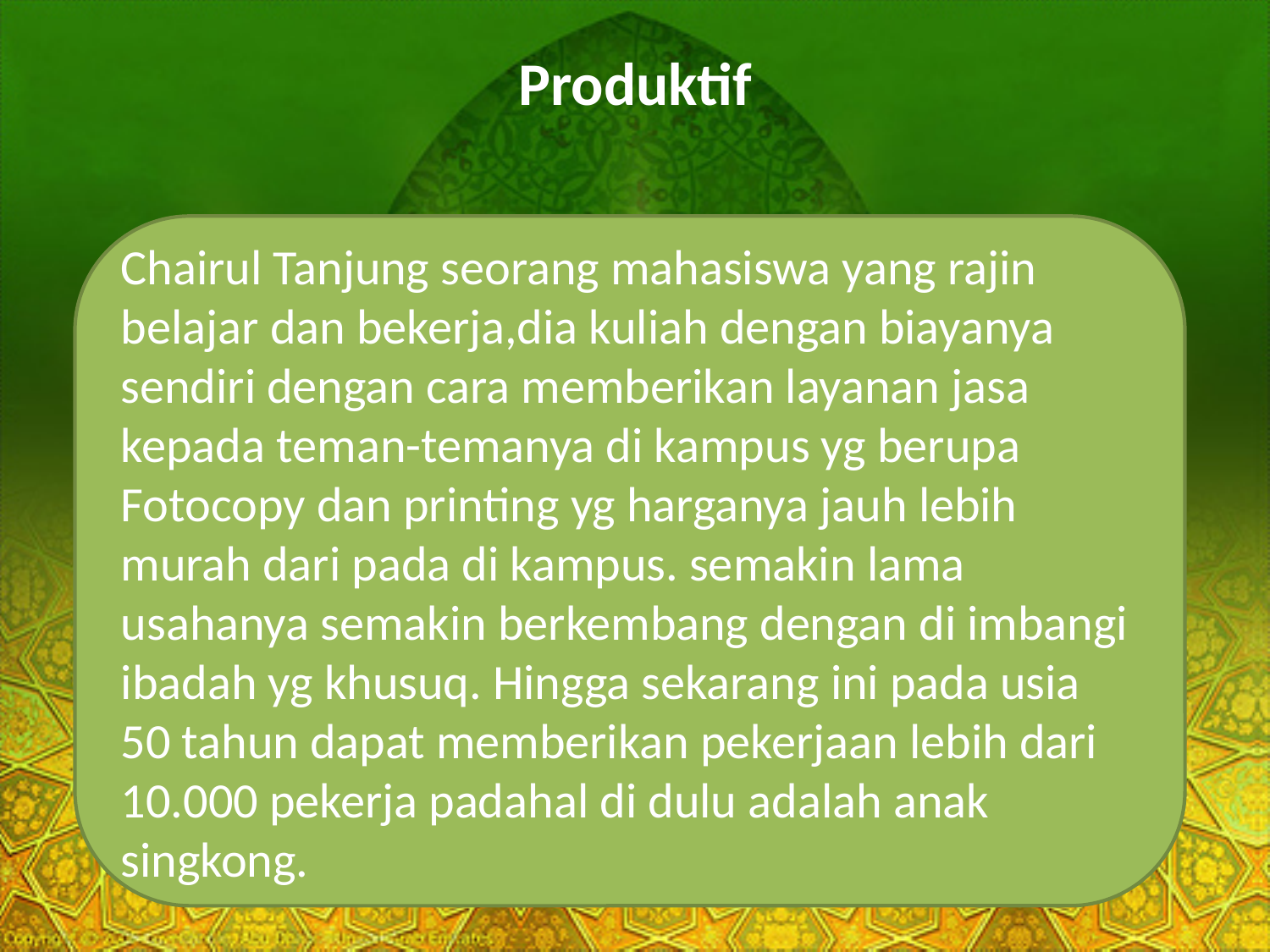

# Produktif
Chairul Tanjung seorang mahasiswa yang rajin belajar dan bekerja,dia kuliah dengan biayanya sendiri dengan cara memberikan layanan jasa kepada teman-temanya di kampus yg berupa Fotocopy dan printing yg harganya jauh lebih murah dari pada di kampus. semakin lama usahanya semakin berkembang dengan di imbangi ibadah yg khusuq. Hingga sekarang ini pada usia 50 tahun dapat memberikan pekerjaan lebih dari 10.000 pekerja padahal di dulu adalah anak singkong.